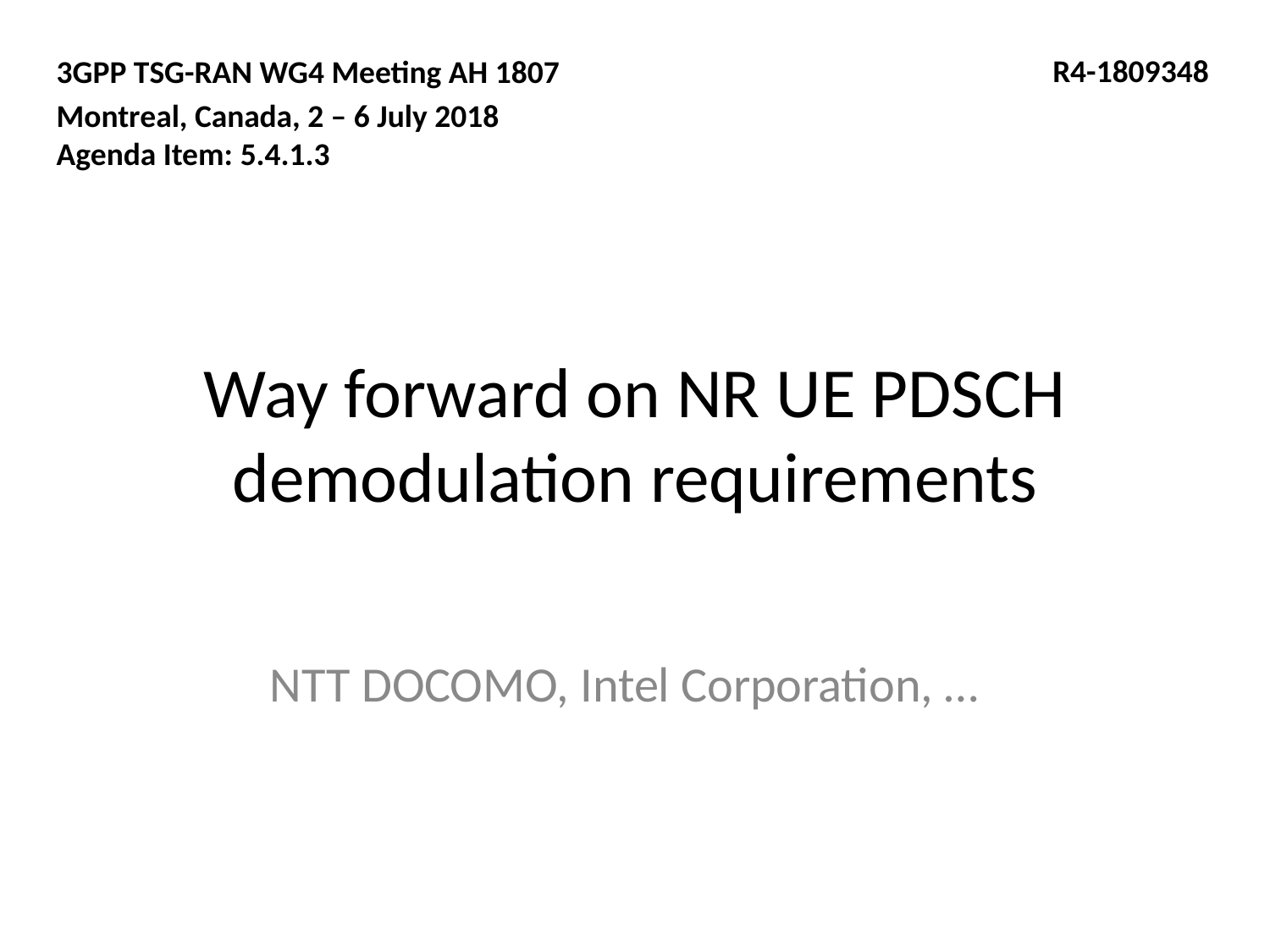

3GPP TSG-RAN WG4 Meeting AH 1807
Montreal, Canada, 2 – 6 July 2018
Agenda Item: 5.4.1.3
R4-1809348
# Way forward on NR UE PDSCH demodulation requirements
NTT DOCOMO, Intel Corporation, …